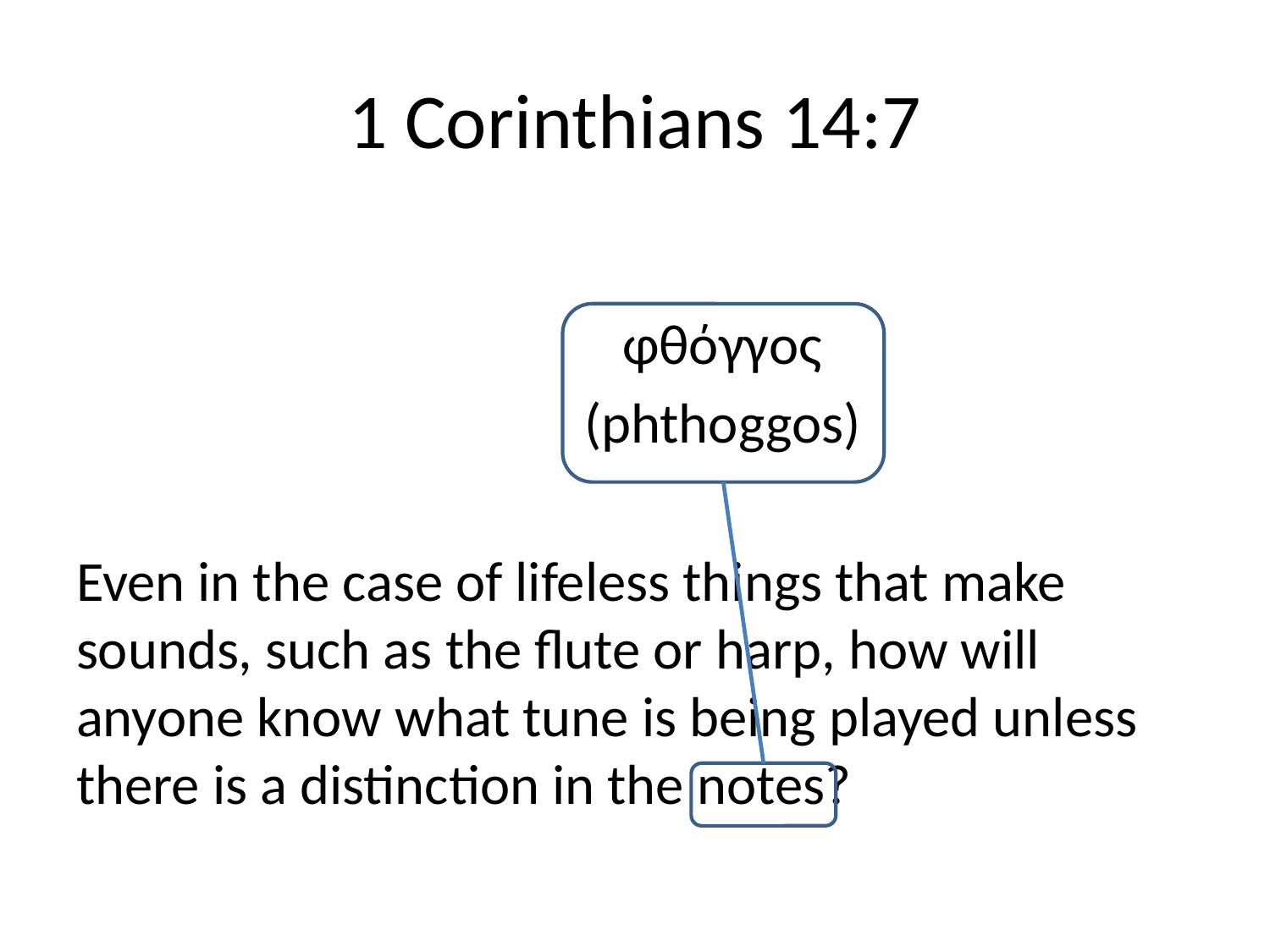

# 1 Corinthians 14:7

				   φθόγγος
				(phthoggos)

Even in the case of lifeless things that make sounds, such as the flute or harp, how will anyone know what tune is being played unless there is a distinction in the notes?